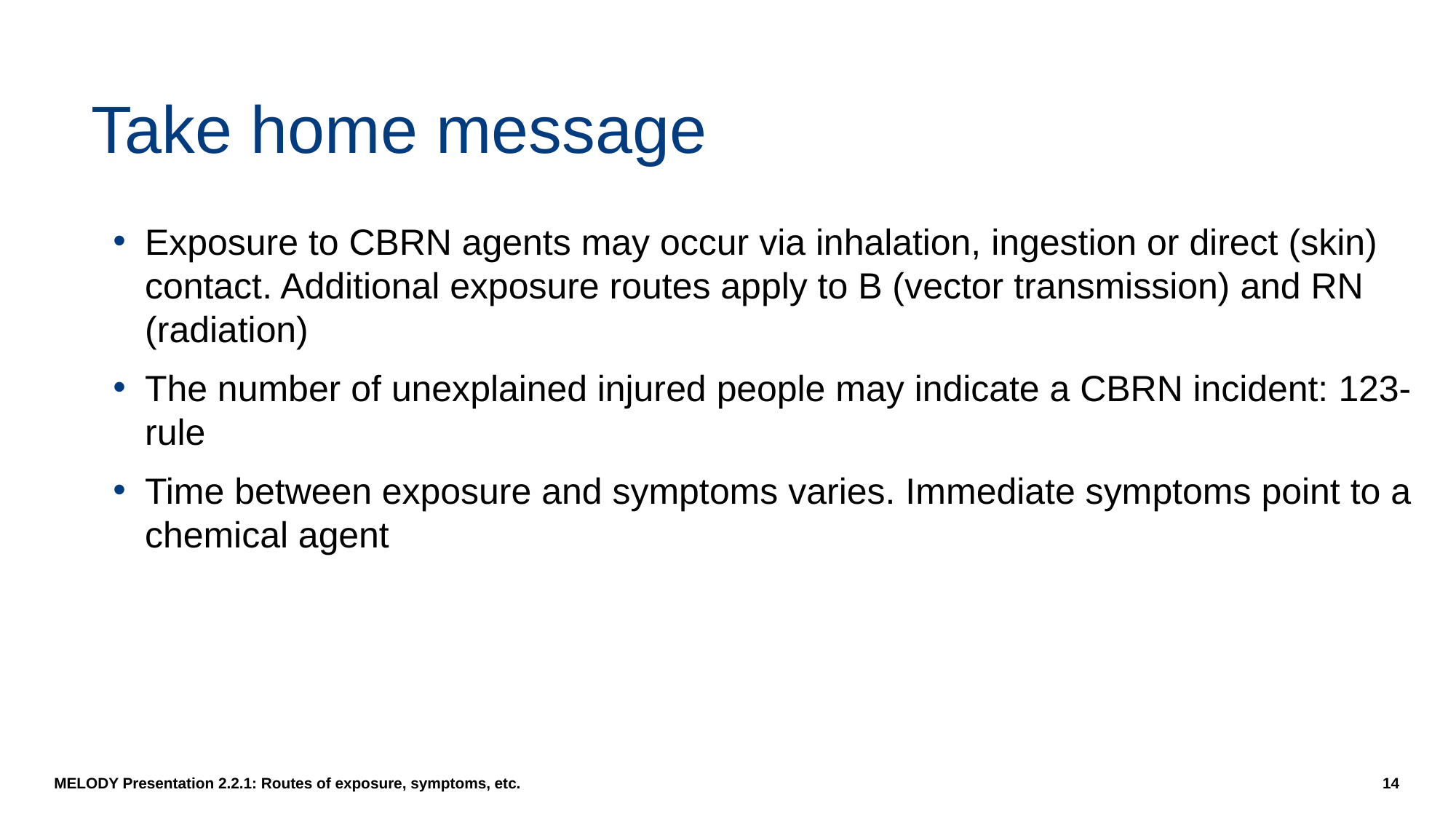

# Take home message
Exposure to CBRN agents may occur via inhalation, ingestion or direct (skin) contact. Additional exposure routes apply to B (vector transmission) and RN (radiation)
The number of unexplained injured people may indicate a CBRN incident: 123-rule
Time between exposure and symptoms varies. Immediate symptoms point to a chemical agent
MELODY Presentation 2.2.1: Routes of exposure, symptoms, etc.
14